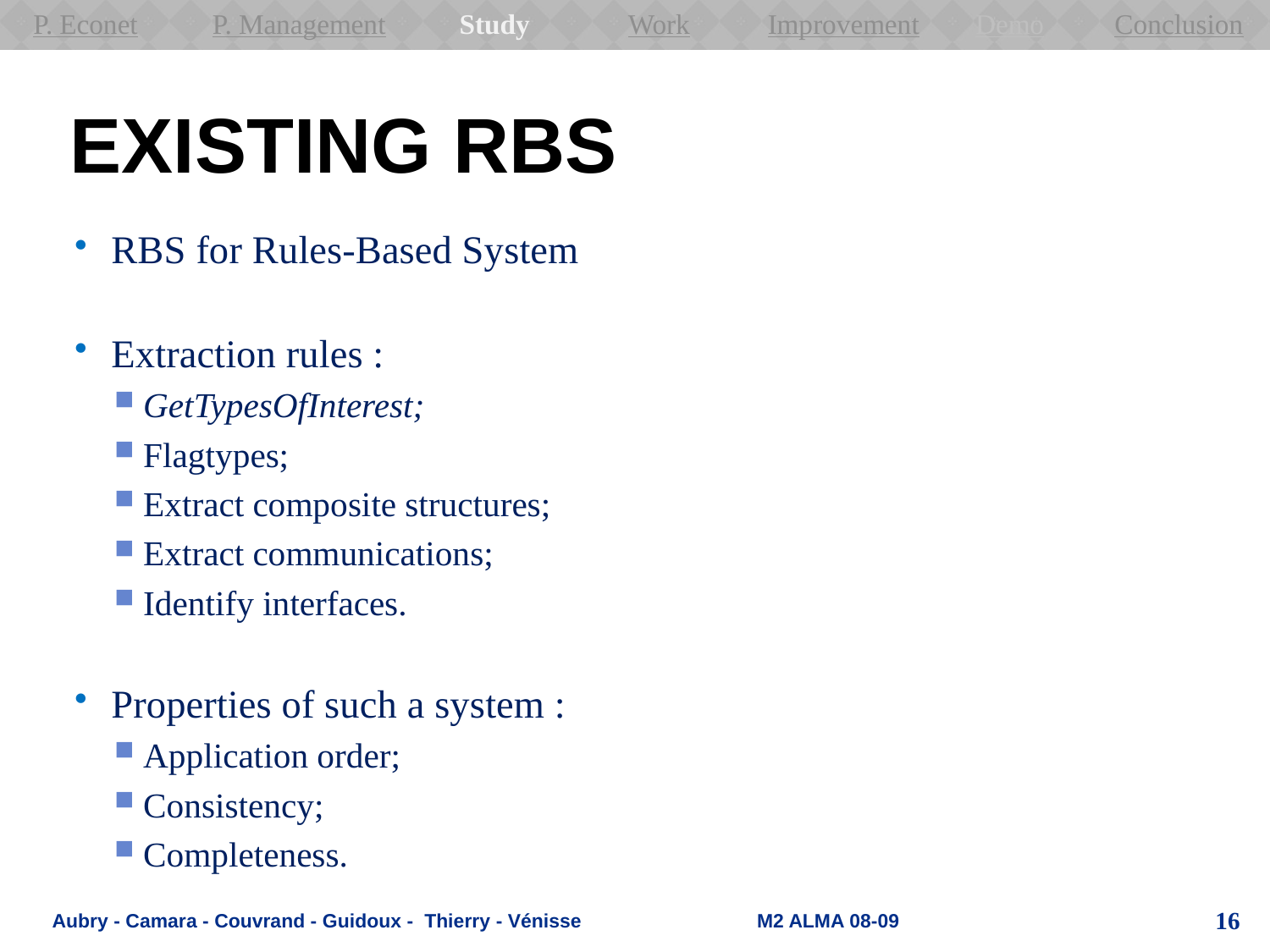

P. Econet
P. Management
Study
Work
Improvement
Conclusion
Demo
# Existing RBS
RBS for Rules-Based System

Extraction rules :
GetTypesOfInterest;
Flagtypes;
Extract composite structures;
Extract communications;
Identify interfaces.

Properties of such a system :
Application order;
Consistency;
Completeness.

Aubry - Camara - Couvrand - Guidoux -  Thierry - Vénisse                                M2 ALMA 08-09
16